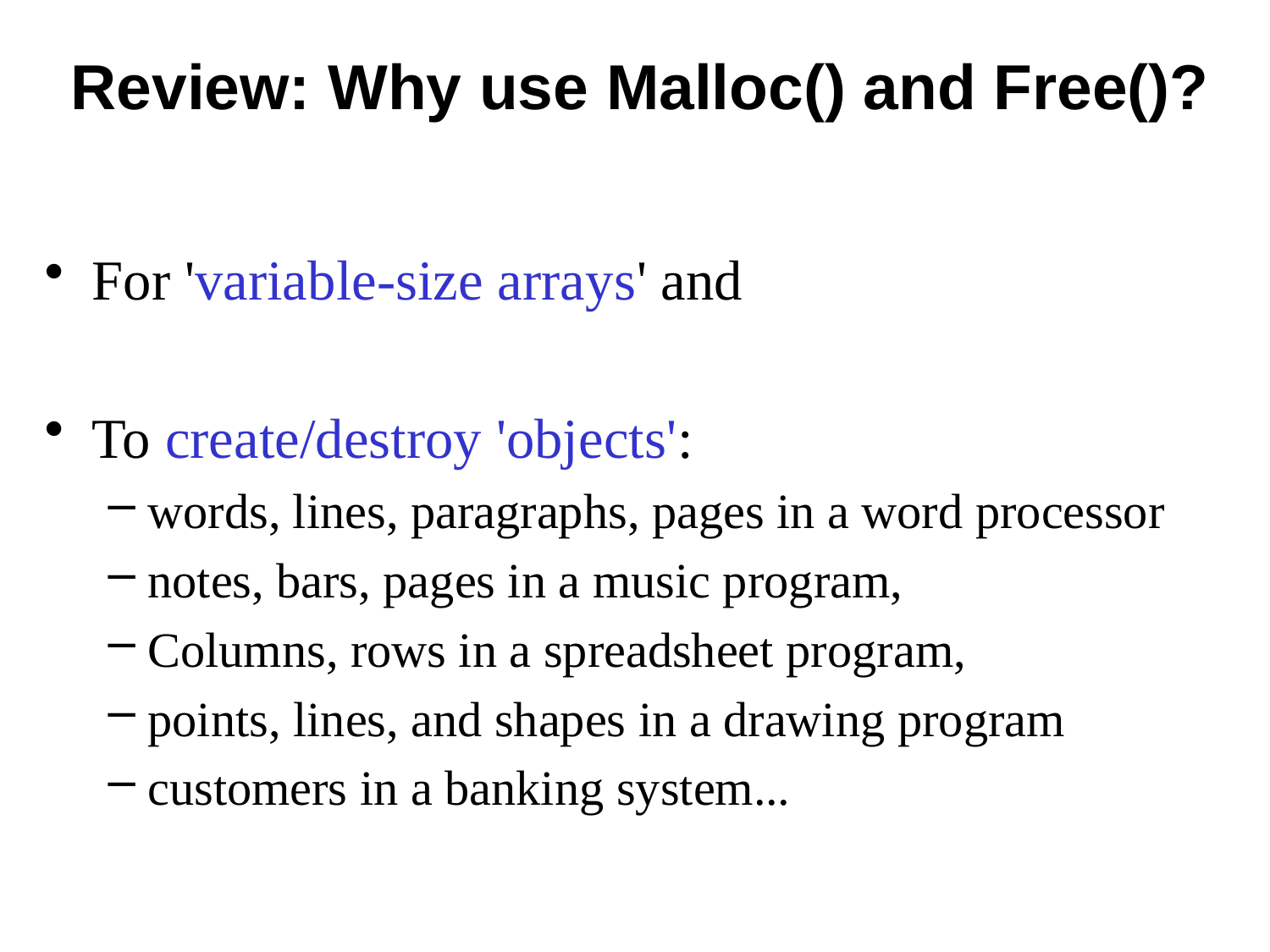

# Review: Why use Malloc() and Free()?

For 'variable-size arrays' and

To create/destroy 'objects':
words, lines, paragraphs, pages in a word processor
notes, bars, pages in a music program,
Columns, rows in a spreadsheet program,
points, lines, and shapes in a drawing program
customers in a banking system...